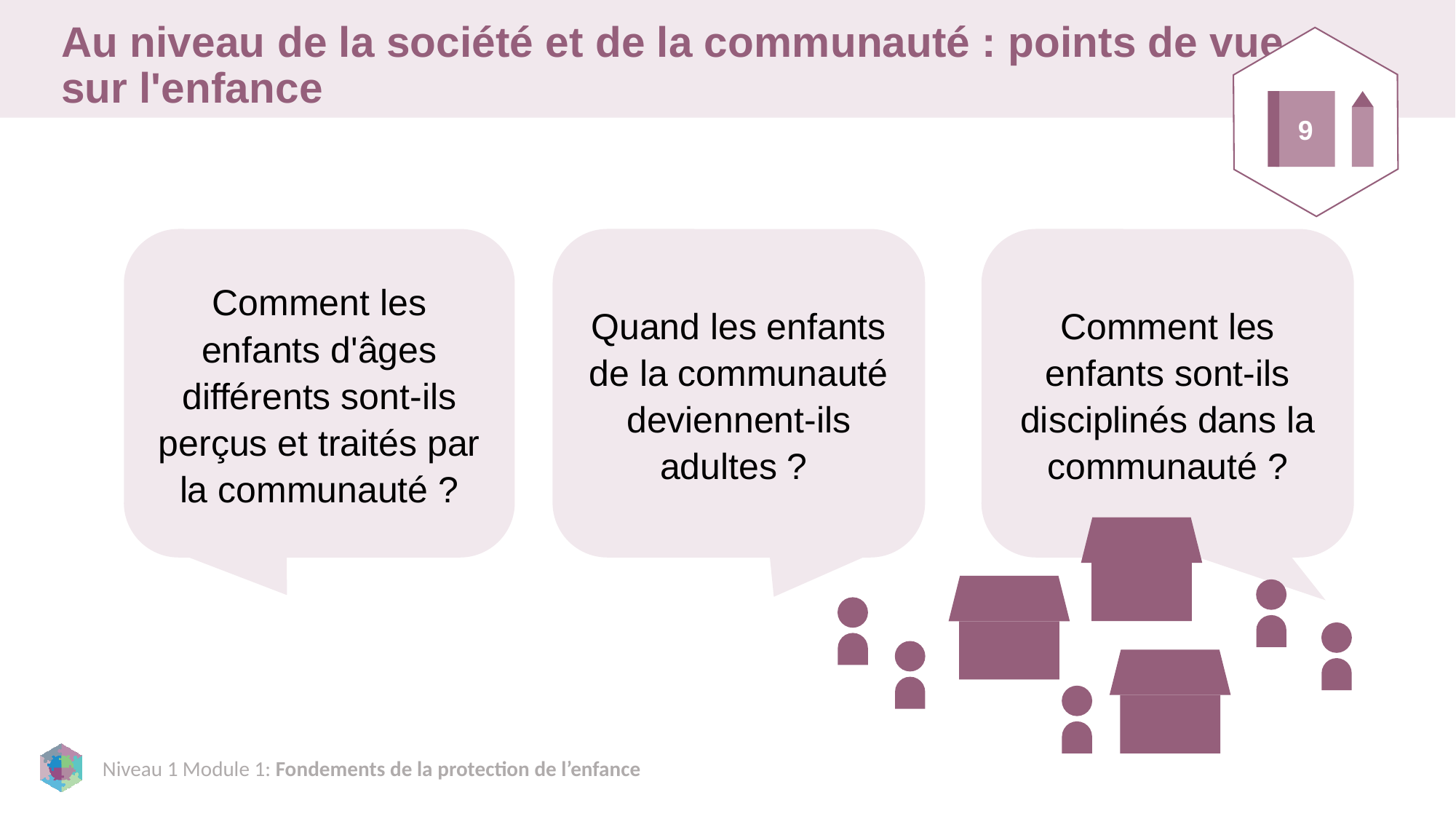

# Au niveau de la société et de la communauté : points de vue sur l'enfance

9

Comment les enfants d'âges différents sont-ils perçus et traités par la communauté ?
Quand les enfants de la communauté deviennent-ils adultes ?
Comment les enfants sont-ils disciplinés dans la communauté ?